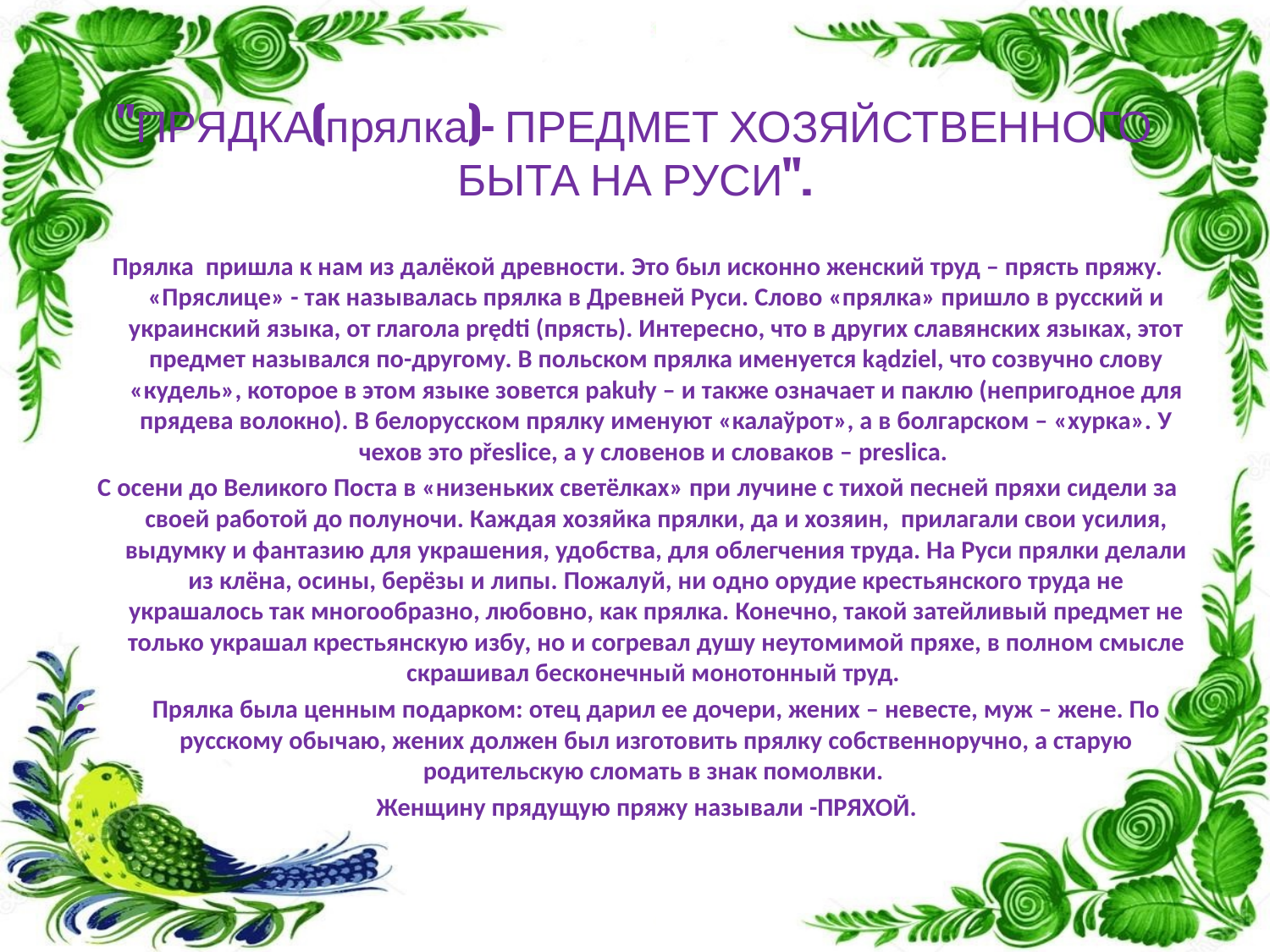

# "ПРЯДКА(прялка)- ПРЕДМЕТ ХОЗЯЙСТВЕННОГО БЫТА НА РУСИ".
 Прялка  пришла к нам из далёкой древности. Это был исконно женский труд – прясть пряжу. «Пряслице» - так называлась прялка в Древней Руси. Слово «прялка» пришло в русский и украинский языка, от глагола prędti (прясть). Интересно, что в других славянских языках, этот предмет назывался по-другому. В польском прялка именуется kądziel, что созвучно слову «кудель», которое в этом языке зовется pakuły – и также означает и паклю (непригодное для прядева волокно). В белорусском прялку именуют «калаўрот», а в болгарском – «хурка». У чехов это přeslice, а у словенов и словаков – preslica.
 С осени до Великого Поста в «низеньких светёлках» при лучине с тихой песней пряхи сидели за своей работой до полуночи. Каждая хозяйка прялки, да и хозяин,  прилагали свои усилия, выдумку и фантазию для украшения, удобства, для облегчения труда. На Руси прялки делали из клёна, осины, берёзы и липы. Пожалуй, ни одно орудие крестьянского труда не украшалось так многообразно, любовно, как прялка. Конечно, такой затейливый предмет не только украшал крестьянскую избу, но и согревал душу неутомимой пряхе, в полном смысле скрашивал бесконечный монотонный труд.
Прялка была ценным подарком: отец дарил ее дочери, жених – невесте, муж – жене. По русскому обычаю, жених должен был изготовить прялку собственноручно, а старую родительскую сломать в знак помолвки.
    Женщину прядущую пряжу называли -ПРЯХОЙ.